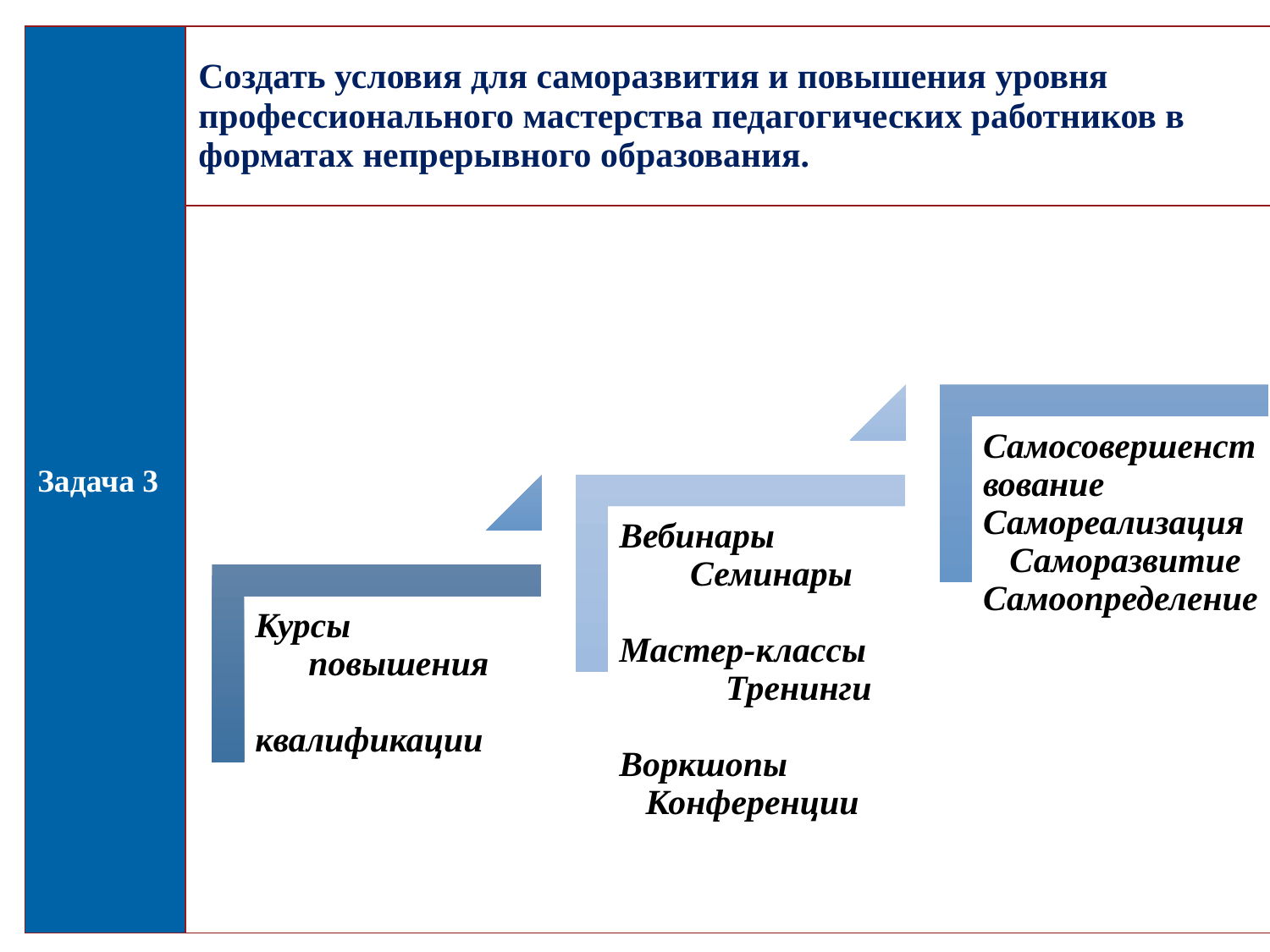

| Задача 3 | Создать условия для саморазвития и повышения уровня профессионального мастерства педагогических работников в форматах непрерывного образования. |
| --- | --- |
|  |  |
Курсы                           повышения             квалификации
Вебинары                      Семинары                           Мастер-классы                Тренинги                       Воркшопы                Конференции
Самосовершенствование Самореализация     Саморазвитие  Самоопределение
7